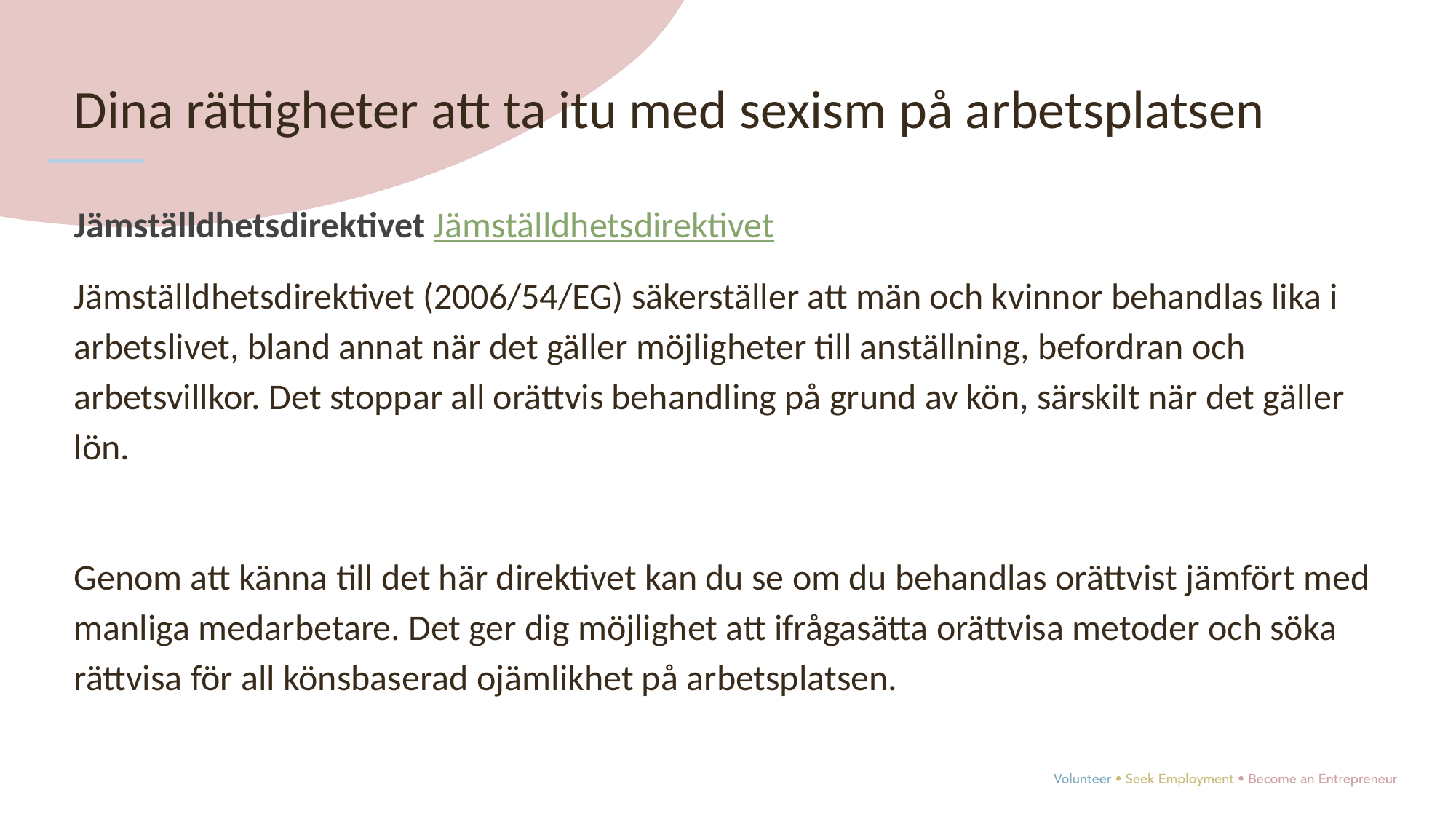

Dina rättigheter att ta itu med sexism på arbetsplatsen

Jämställdhetsdirektivet Jämställdhetsdirektivet
Jämställdhetsdirektivet (2006/54/EG) säkerställer att män och kvinnor behandlas lika i arbetslivet, bland annat när det gäller möjligheter till anställning, befordran och arbetsvillkor. Det stoppar all orättvis behandling på grund av kön, särskilt när det gäller lön.

Genom att känna till det här direktivet kan du se om du behandlas orättvist jämfört med manliga medarbetare. Det ger dig möjlighet att ifrågasätta orättvisa metoder och söka rättvisa för all könsbaserad ojämlikhet på arbetsplatsen.